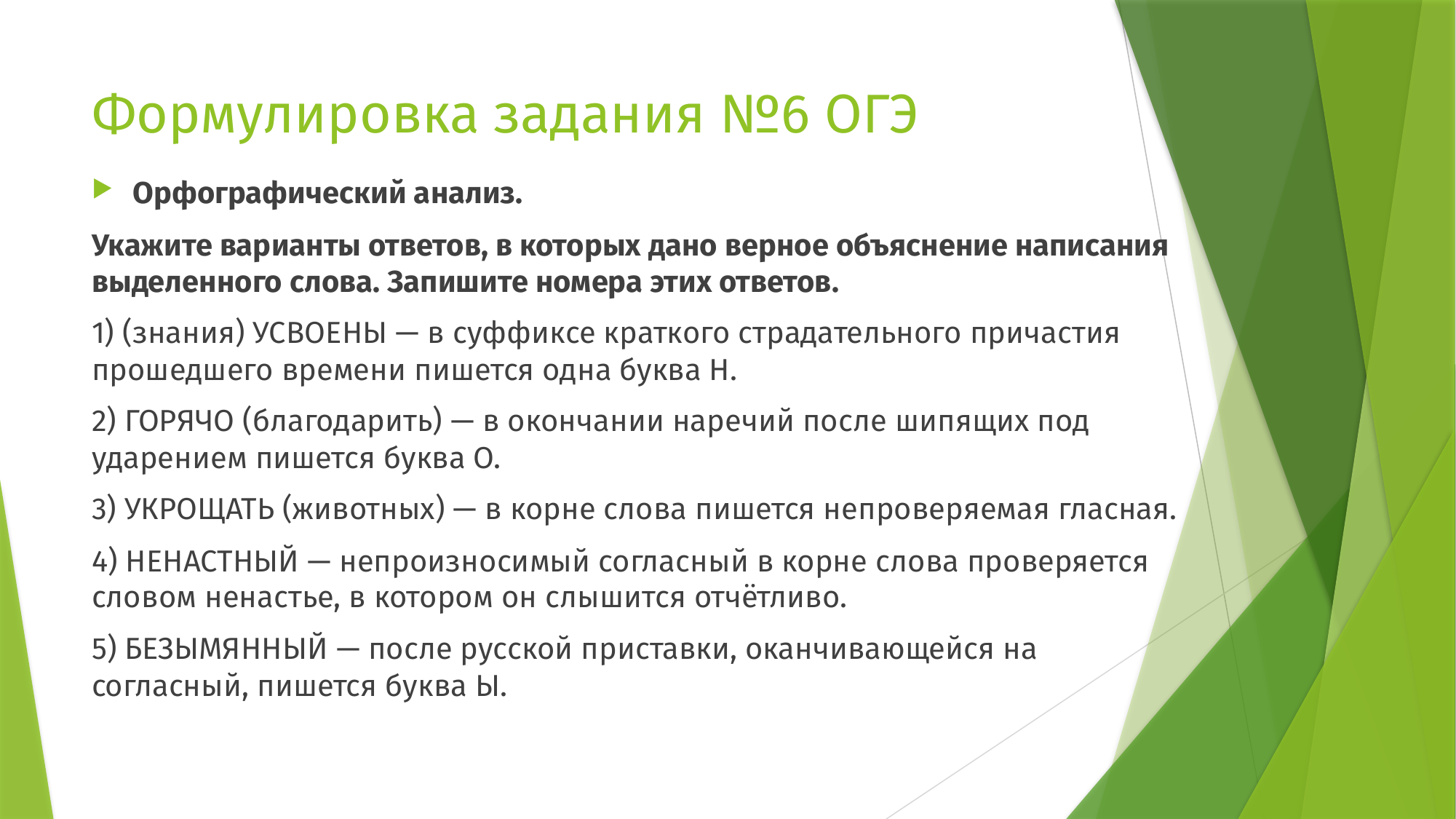

# Формулировка задания №6 ОГЭ
Орфографический анализ.
Укажите варианты ответов, в которых дано верное объяснение написания выделенного слова. Запишите номера этих ответов.
1)  (знания) УСВОЕНЫ  — в суффиксе краткого страдательного причастия прошедшего времени пишется одна буква Н.
2)  ГОРЯЧО (благодарить)  — в окончании наречий после шипящих под ударением пишется буква О.
3)  УКРОЩАТЬ (животных)  — в корне слова пишется непроверяемая гласная.
4)  НЕНАСТНЫЙ  — непроизносимый согласный в корне слова проверяется словом ненастье, в котором он слышится отчётливо.
5)  БЕЗЫМЯННЫЙ  — после русской приставки, оканчивающейся на согласный, пишется буква Ы.